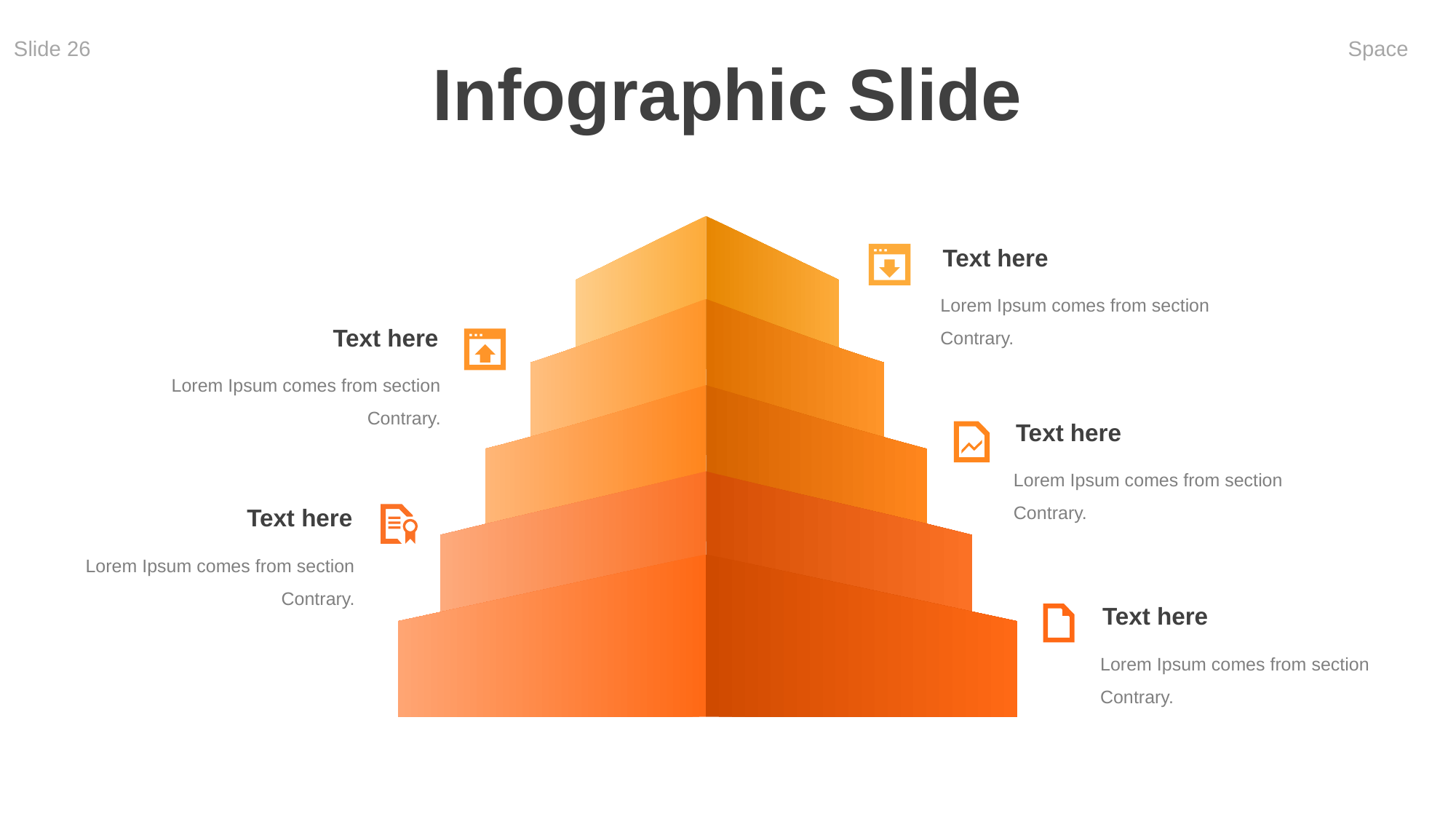

Infographic Slide

Text here

Lorem Ipsum comes from section Contrary.

Text here

Lorem Ipsum comes from section Contrary.

Text here

Lorem Ipsum comes from section Contrary.

Text here

Lorem Ipsum comes from section Contrary.

Text here

Lorem Ipsum comes from section Contrary.